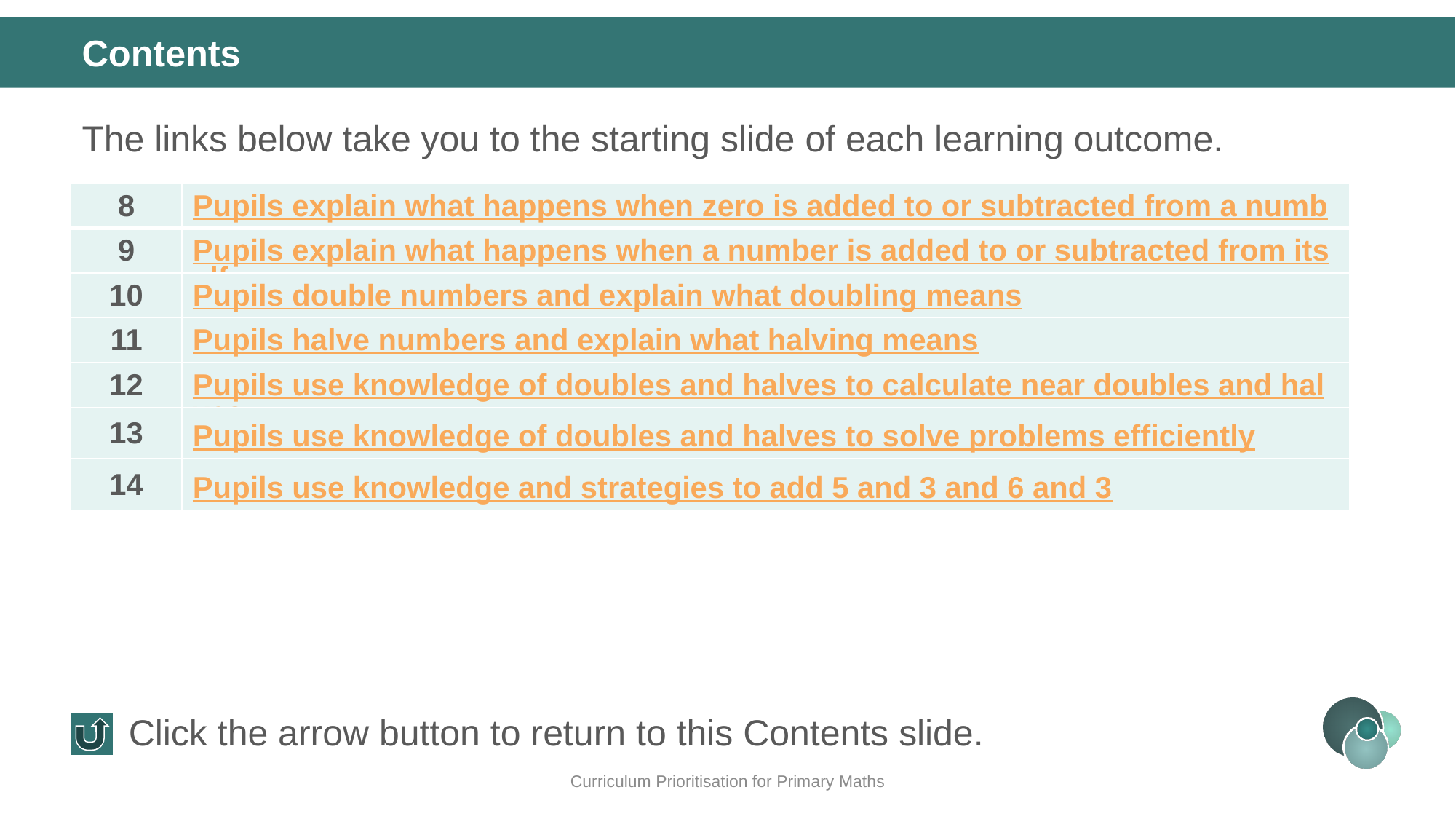

Contents
The links below take you to the starting slide of each learning outcome.
| 8 | Pupils explain what happens when zero is added to or subtracted from a number |
| --- | --- |
| 9 | Pupils explain what happens when a number is added to or subtracted from itself |
| 10 | Pupils double numbers and explain what doubling means |
| 11 | Pupils halve numbers and explain what halving means |
| 12 | Pupils use knowledge of doubles and halves to calculate near doubles and halves |
| 13 | Pupils use knowledge of doubles and halves to solve problems efficiently |
| 14 | Pupils use knowledge and strategies to add 5 and 3 and 6 and 3 |
Click the arrow button to return to this Contents slide.

Curriculum Prioritisation for Primary Maths